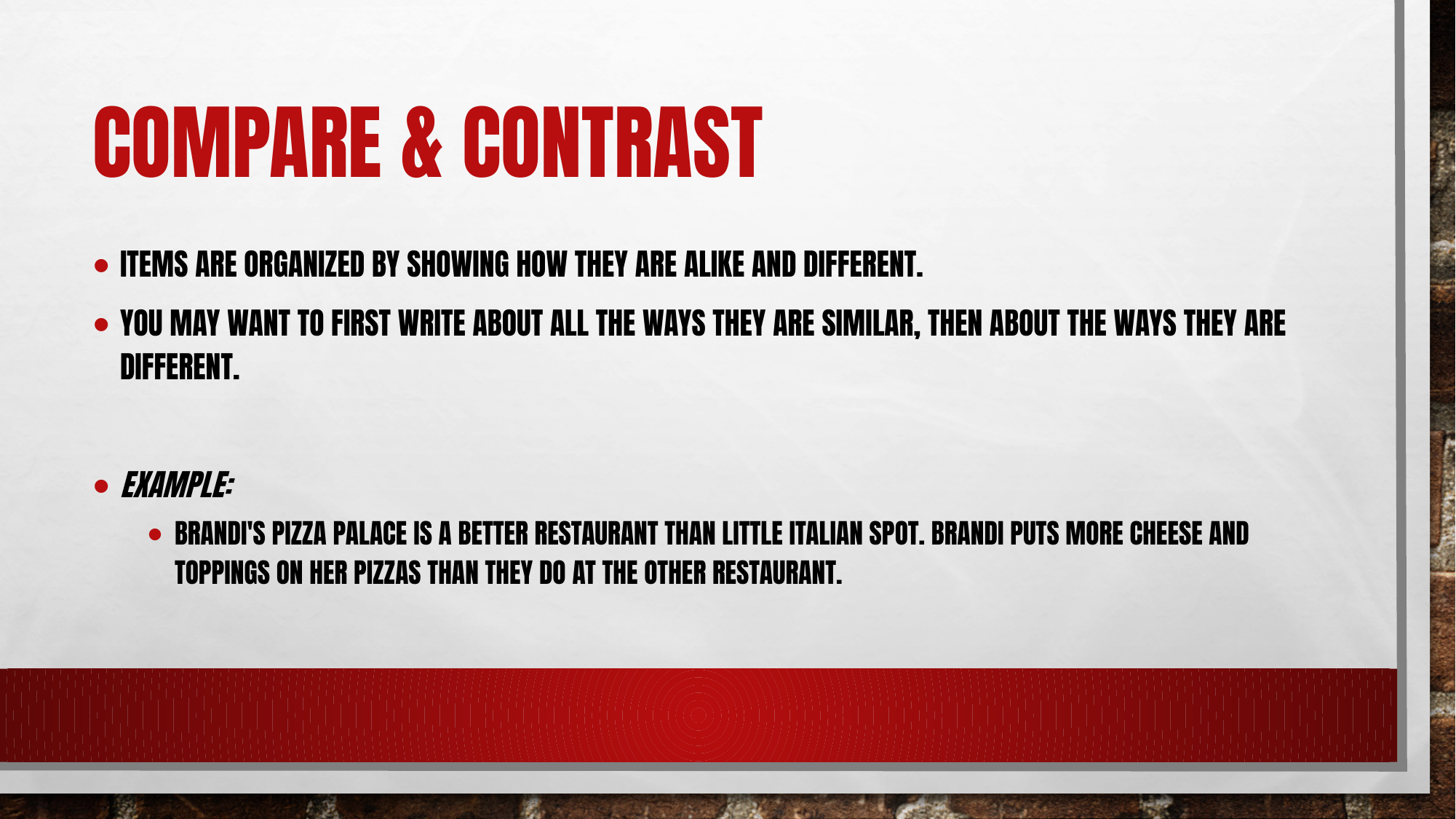

# Compare & Contrast
Items are organized by showing how they are alike and different.
You may want to first write about all the ways they are similar, then about the ways they are different.

example:
Brandi's Pizza Palace is a better restaurant than Little Italian Spot. Brandi puts more cheese and toppings on her pizzas than they do at the other restaurant.